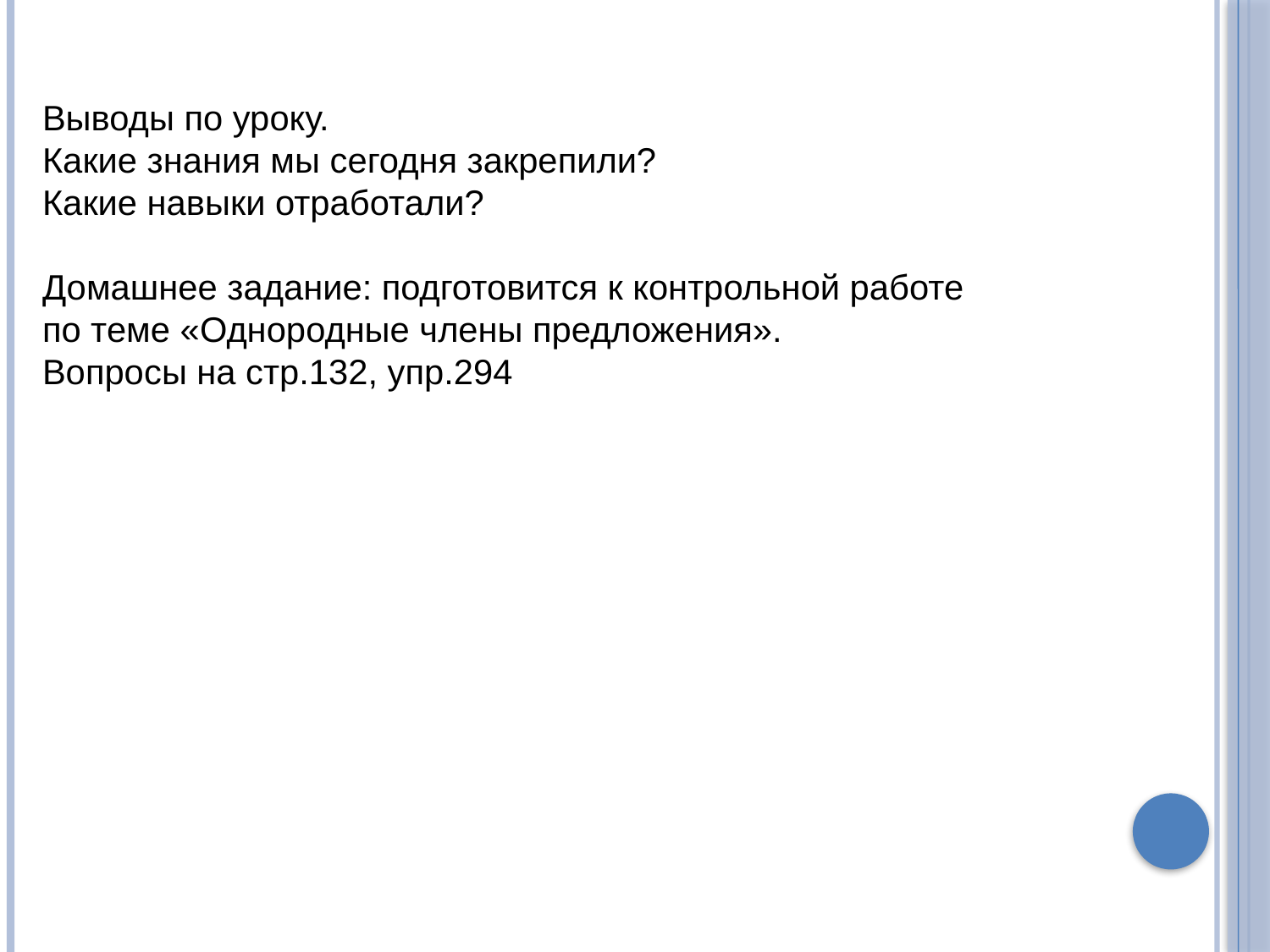

Выводы по уроку.
Какие знания мы сегодня закрепили?
Какие навыки отработали?

Домашнее задание: подготовится к контрольной работе
по теме «Однородные члены предложения».
Вопросы на стр.132, упр.294